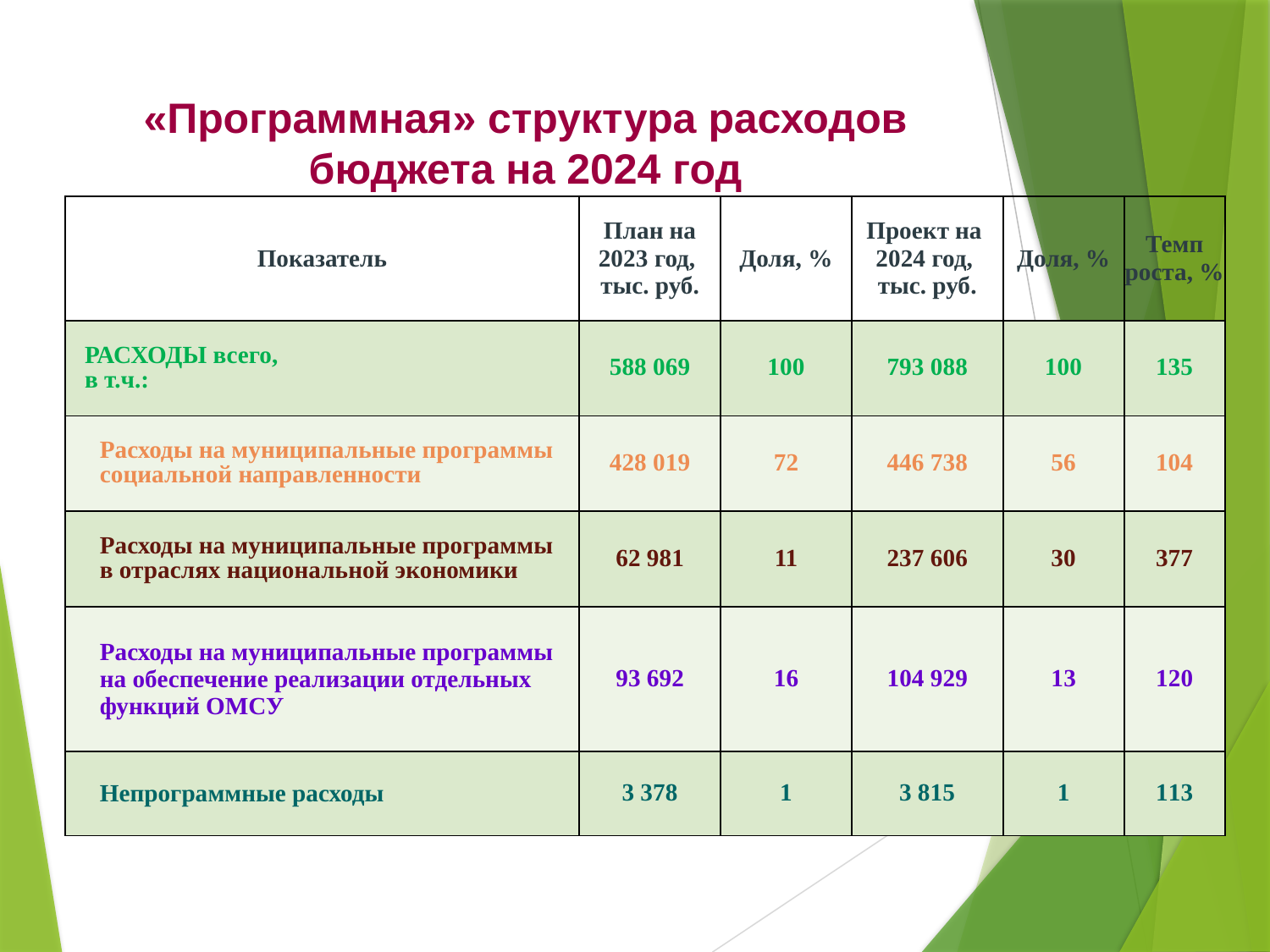

# «Программная» структура расходов бюджета на 2024 год
| Показатель | План на 2023 год, тыс. руб. | Доля, % | Проект на 2024 год, тыс. руб. | Доля, % | Темп роста, % |
| --- | --- | --- | --- | --- | --- |
| РАСХОДЫ всего, в т.ч.: | 588 069 | 100 | 793 088 | 100 | 135 |
| Расходы на муниципальные программы социальной направленности | 428 019 | 72 | 446 738 | 56 | 104 |
| Расходы на муниципальные программы в отраслях национальной экономики | 62 981 | 11 | 237 606 | 30 | 377 |
| Расходы на муниципальные программы на обеспечение реализации отдельных функций ОМСУ | 93 692 | 16 | 104 929 | 13 | 120 |
| Непрограммные расходы | 3 378 | 1 | 3 815 | 1 | 113 |